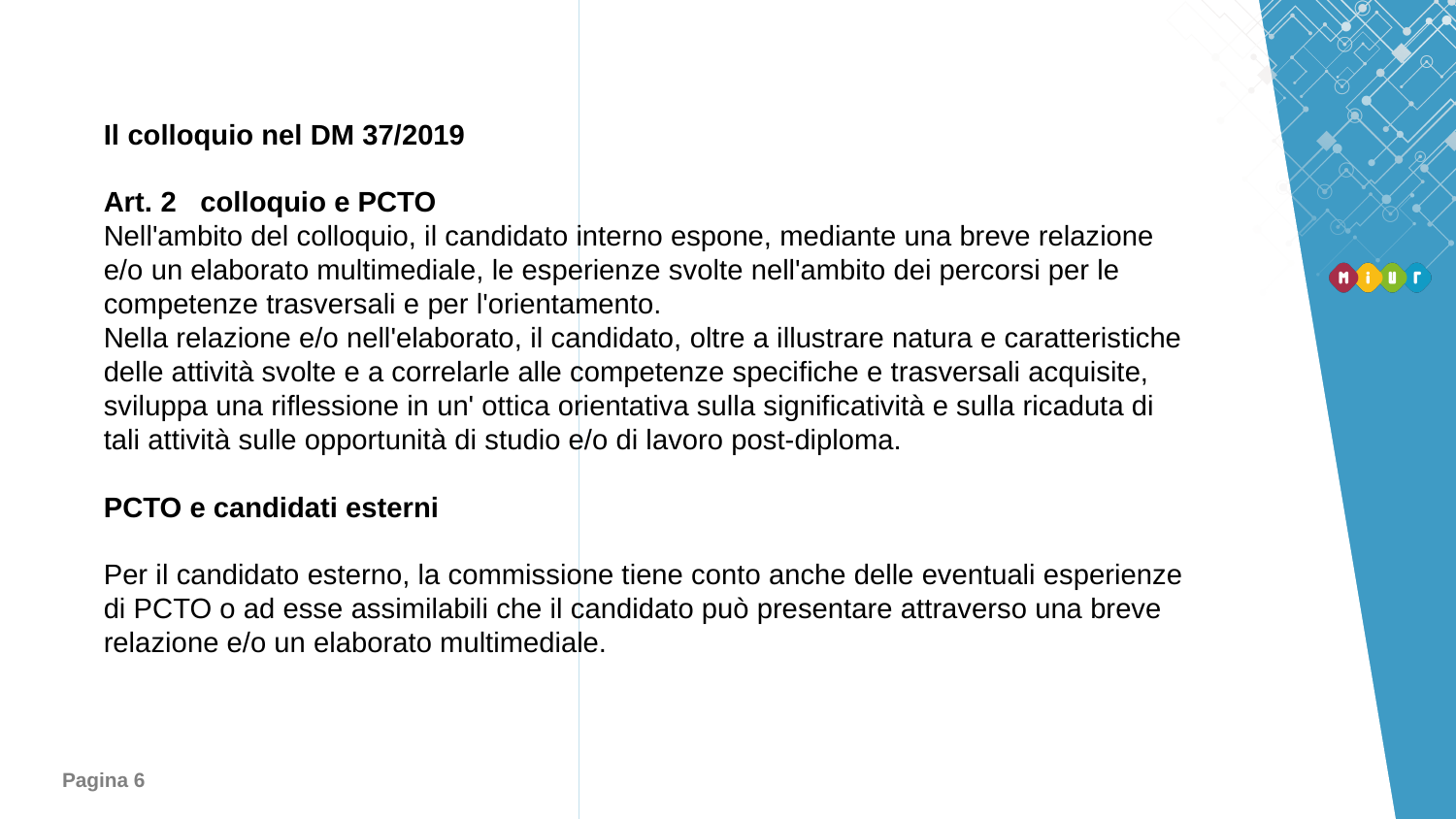

Il colloquio nel DM 37/2019
Art. 2   colloquio e PCTO
Nell'ambito del colloquio, il candidato interno espone, mediante una breve relazione e/o un elaborato multimediale, le esperienze svolte nell'ambito dei percorsi per le competenze trasversali e per l'orientamento.
Nella relazione e/o nell'elaborato, il candidato, oltre a illustrare natura e caratteristiche delle attività svolte e a correlarle alle competenze specifiche e trasversali acquisite, sviluppa una riflessione in un' ottica orientativa sulla significatività e sulla ricaduta di tali attività sulle opportunità di studio e/o di lavoro post-diploma.

PCTO e candidati esterni

Per il candidato esterno, la commissione tiene conto anche delle eventuali esperienze di PCTO o ad esse assimilabili che il candidato può presentare attraverso una breve relazione e/o un elaborato multimediale.